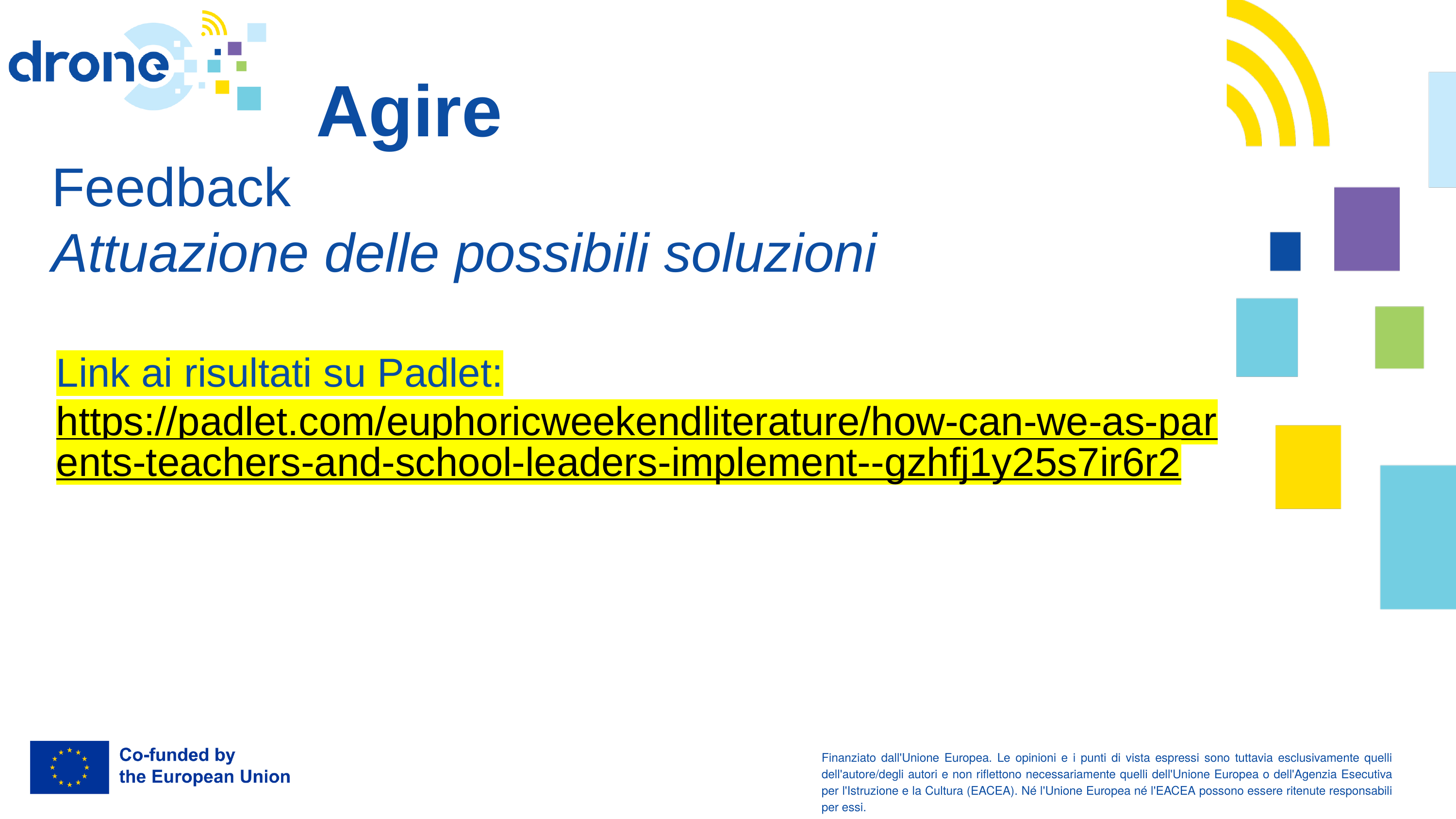

Agire
Feedback
Attuazione delle possibili soluzioni
.
02.
Link ai risultati su Padlet:
https://padlet.com/euphoricweekendliterature/how-can-we-as-parents-teachers-and-school-leaders-implement--gzhfj1y25s7ir6r2

03.
04.

Finanziato dall'Unione Europea. Le opinioni e i punti di vista espressi sono tuttavia esclusivamente quelli dell'autore/degli autori e non riflettono necessariamente quelli dell'Unione Europea o dell'Agenzia Esecutiva per l'Istruzione e la Cultura (EACEA). Né l'Unione Europea né l'EACEA possono essere ritenute responsabili per essi.